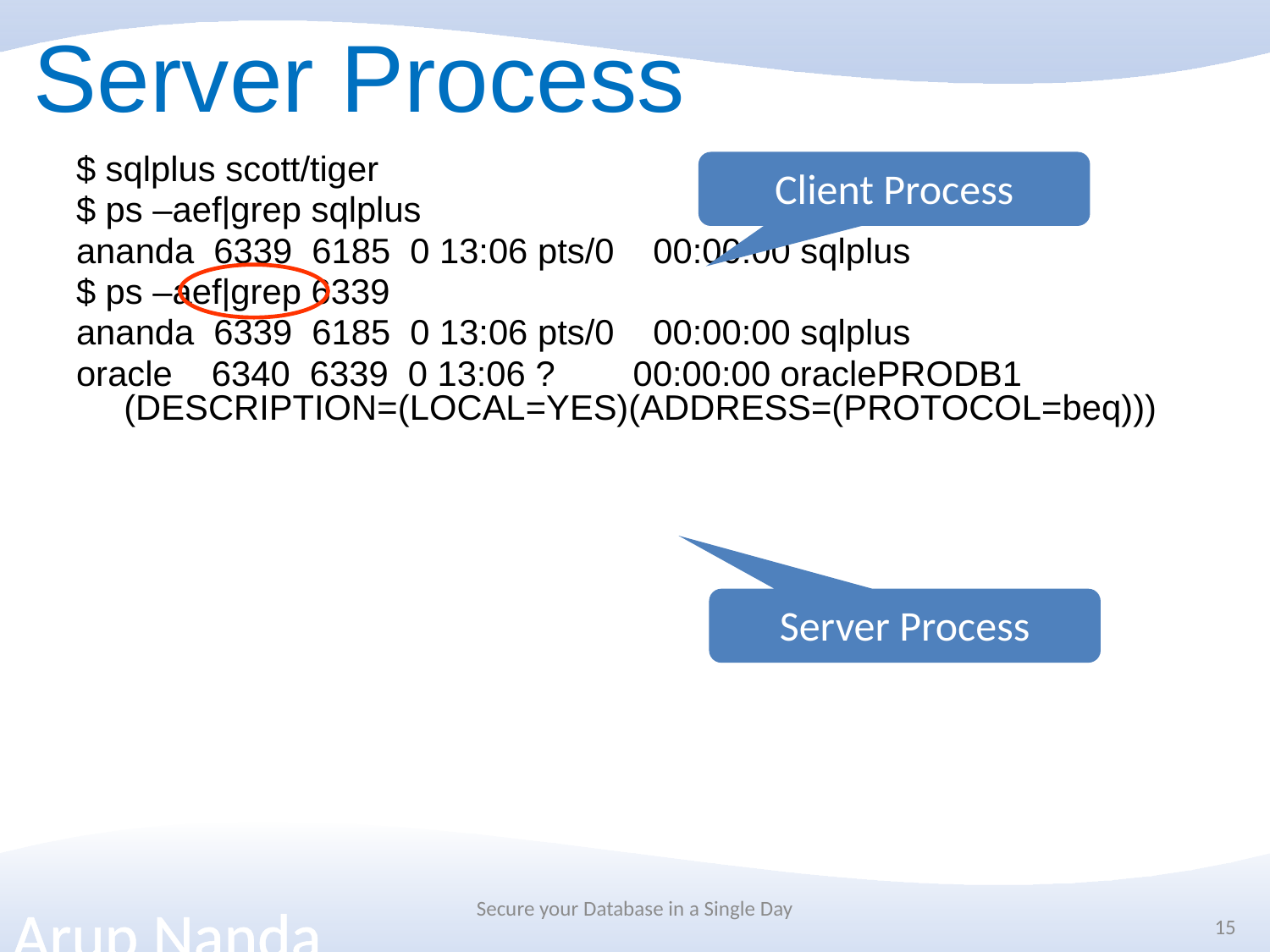

# Server Process
$ sqlplus scott/tiger
$ ps –aef|grep sqlplus
ananda  6339  6185  0 13:06 pts/0    00:00:00 sqlplus
$ ps –aef|grep 6339
ananda  6339  6185  0 13:06 pts/0    00:00:00 sqlplus
oracle    6340  6339  0 13:06 ?        00:00:00 oraclePRODB1 (DESCRIPTION=(LOCAL=YES)(ADDRESS=(PROTOCOL=beq)))
Client Process

Server Process
Secure your Database in a Single Day
15